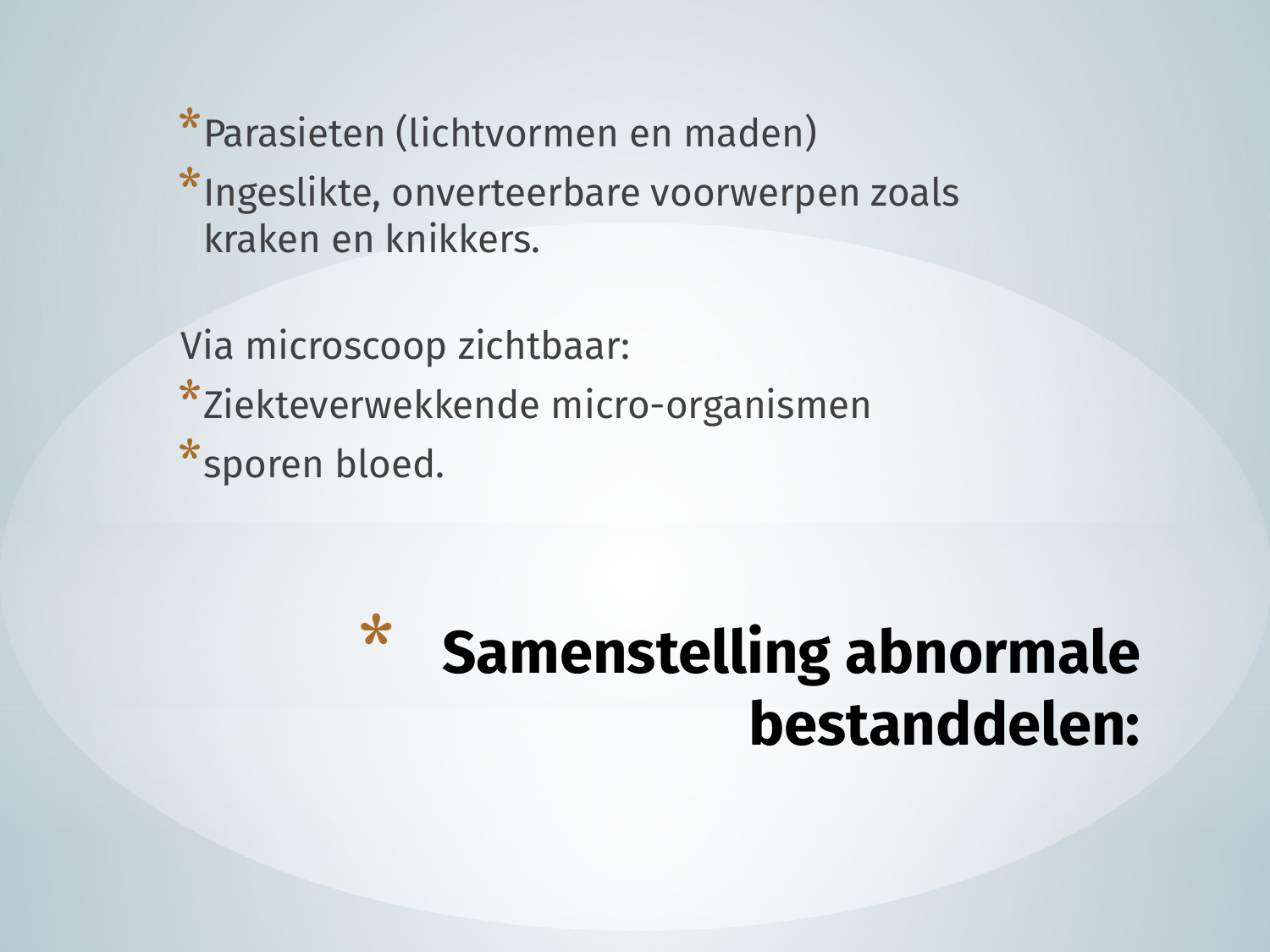

Parasieten (lichtvormen en maden)
Ingeslikte, onverteerbare voorwerpen zoals kraken en knikkers.
Via microscoop zichtbaar:
Ziekteverwekkende micro-organismen
sporen bloed.

# Samenstelling abnormale bestanddelen: